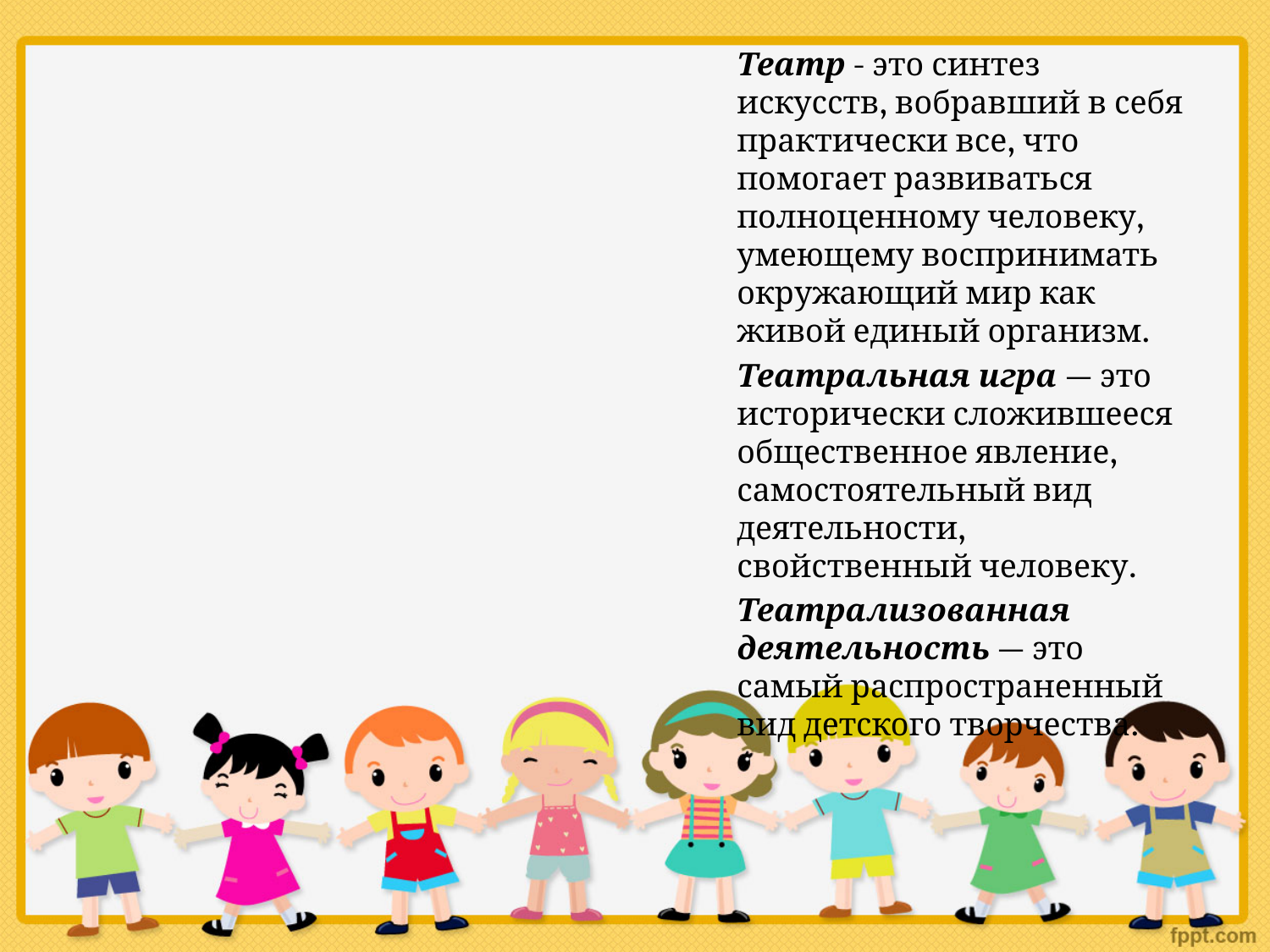

#
Театр - это синтез искусств, вобравший в себя практически все, что помогает развиваться полноценному человеку, умеющему воспринимать окружающий мир как живой единый организм.
Театральная игра — это исторически сложившееся общественное явление, самостоятельный вид деятельности, свойственный человеку.
Театрализованная деятельность — это самый распространенный вид детского творчества.